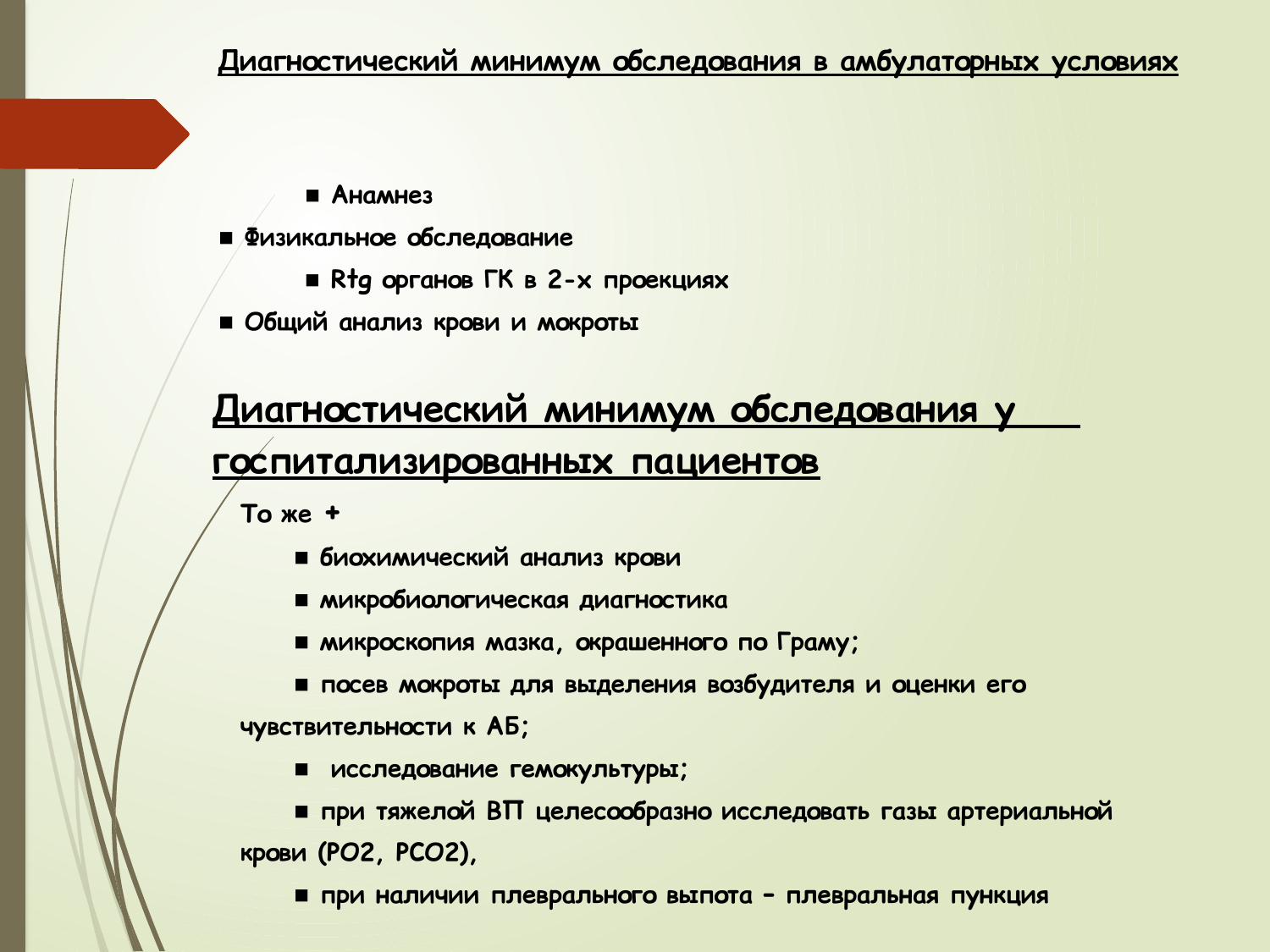

# Диагностический минимум обследования в амбулаторных условиях
                      ■ Анамнез
              ■ Физикальное обследование
                      ■ Rtg органов ГК в 2-х проекциях
              ■ Общий анализ крови и мокроты

         Диагностический минимум обследования у
         госпитализированных пациентов
                То же +
                     ■ биохимический анализ крови
                     ■ микробиологическая диагностика
                     ■ микроскопия мазка, окрашенного по Граму;
                     ■ посев мокроты для выделения возбудителя и оценки его
                чувствительности к АБ;
                     ■  исследование гемокультуры;
                     ■ при тяжелой ВП целесообразно исследовать газы артериальной
                крови (РО2, РСО2),
                     ■ при наличии плеврального выпота – плевральная пункция